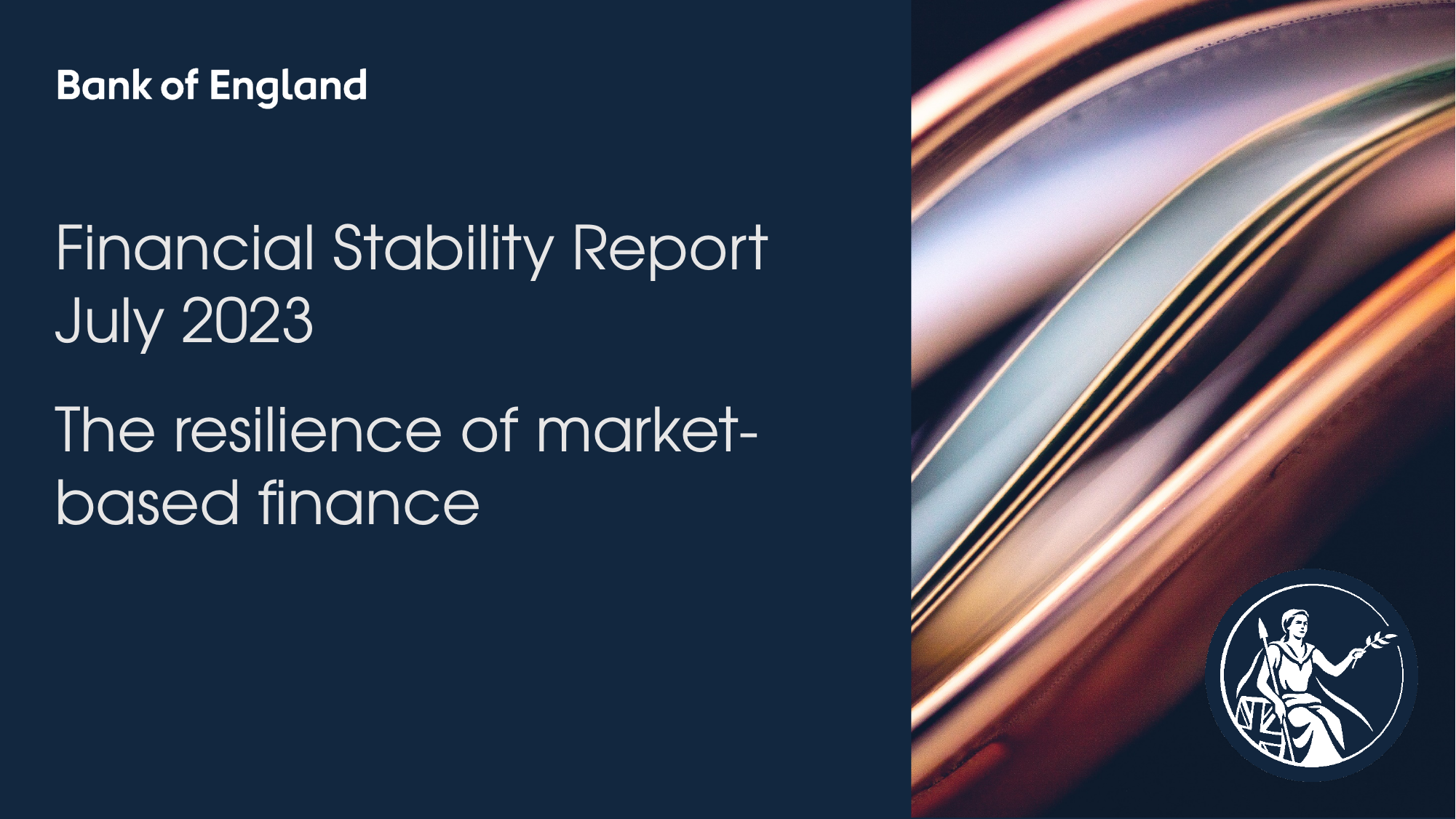

Financial Stability Report
July 2023
The resilience of market-based finance